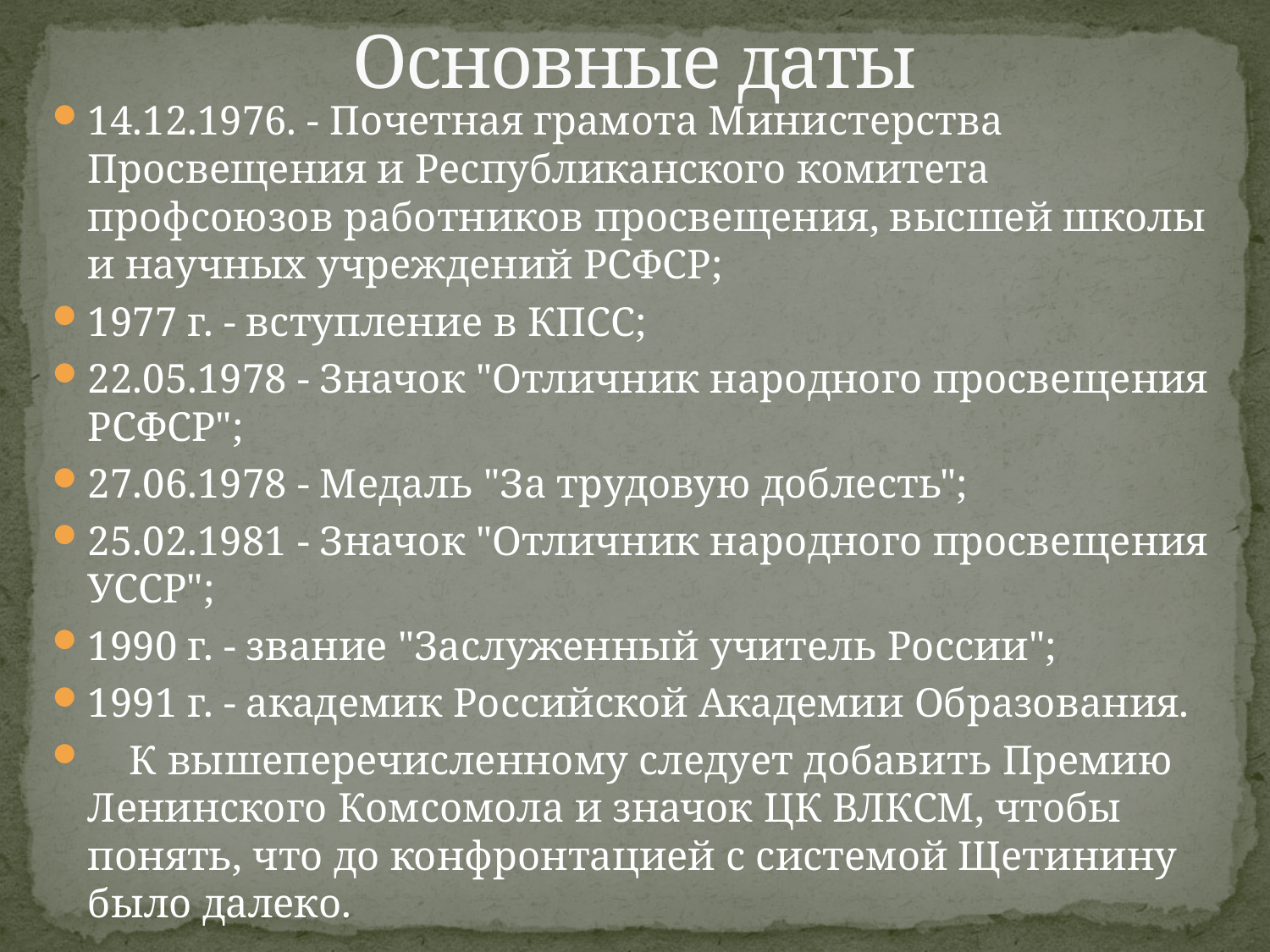

# Основные даты
14.12.1976. - Почетная грамота Министерства Просвещения и Республиканского комитета профсоюзов работников просвещения, высшей школы и научных учреждений РСФСР;
1977 г. - вступление в КПСС;
22.05.1978 - Значок "Отличник народного просвещения РСФСР";
27.06.1978 - Медаль "За трудовую доблесть";
25.02.1981 - Значок "Отличник народного просвещения УССР";
1990 г. - звание "Заслуженный учитель России";
1991 г. - академик Российской Академии Образования.
    К вышеперечисленному следует добавить Премию Ленинского Комсомола и значок ЦК ВЛКСМ, чтобы понять, что до конфронтацией с системой Щетинину было далеко.